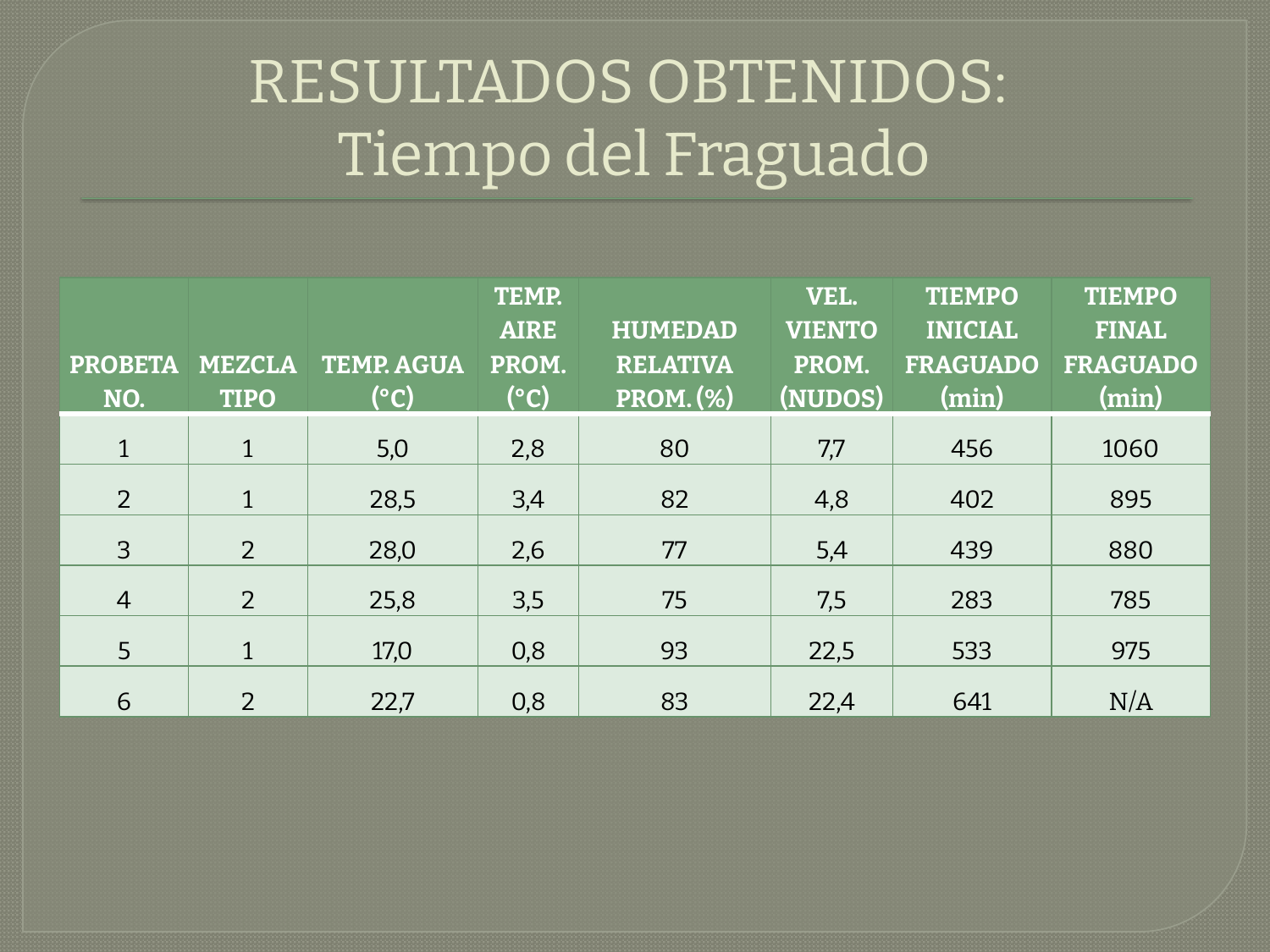

# RESULTADOS OBTENIDOS: Tiempo del Fraguado

| PROBETA NO. | MEZCLA TIPO | TEMP. AGUA (°C) | TEMP. AIRE PROM. (°C) | HUMEDAD RELATIVA PROM. (%) | VEL. VIENTO PROM. (NUDOS) | TIEMPO INICIAL FRAGUADO (min) | TIEMPO FINAL FRAGUADO (min) |
| --- | --- | --- | --- | --- | --- | --- | --- |
| 1 | 1 | 5,0 | 2,8 | 80 | 7,7 | 456 | 1060 |
| 2 | 1 | 28,5 | 3,4 | 82 | 4,8 | 402 | 895 |
| 3 | 2 | 28,0 | 2,6 | 77 | 5,4 | 439 | 880 |
| 4 | 2 | 25,8 | 3,5 | 75 | 7,5 | 283 | 785 |
| 5 | 1 | 17,0 | 0,8 | 93 | 22,5 | 533 | 975 |
| 6 | 2 | 22,7 | 0,8 | 83 | 22,4 | 641 | N/A |